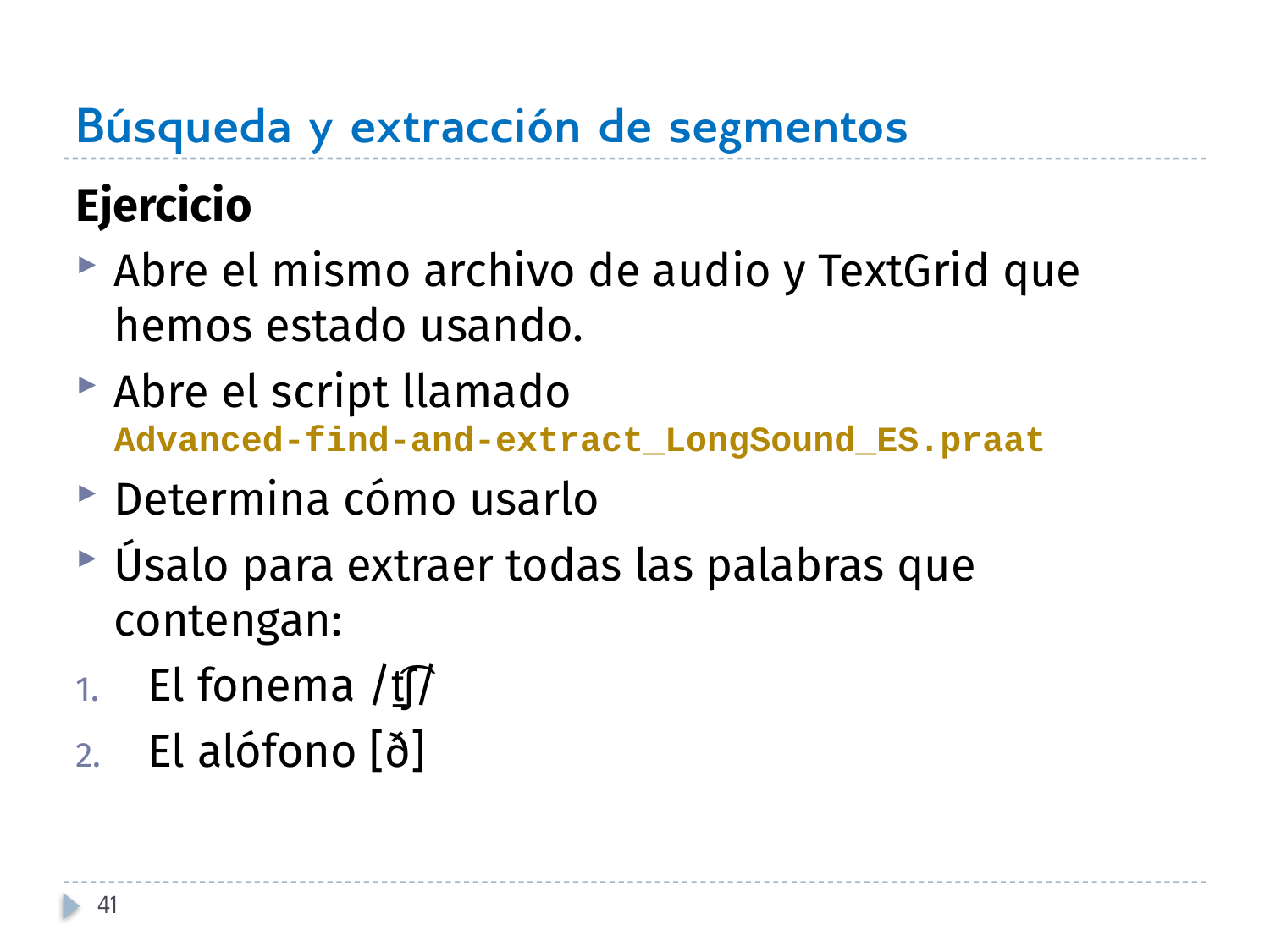

# Búsqueda y extracción de segmentos
Ejercicio
Abre el mismo archivo de audio y TextGrid que hemos estado usando.
Abre el script llamado
Advanced-find-and-extract_LongSound_ES.praat
Determina cómo usarlo
Úsalo para extraer todas las palabras que contengan:
El fonema /t̠͡ʃ/
El alófono [ð]

41